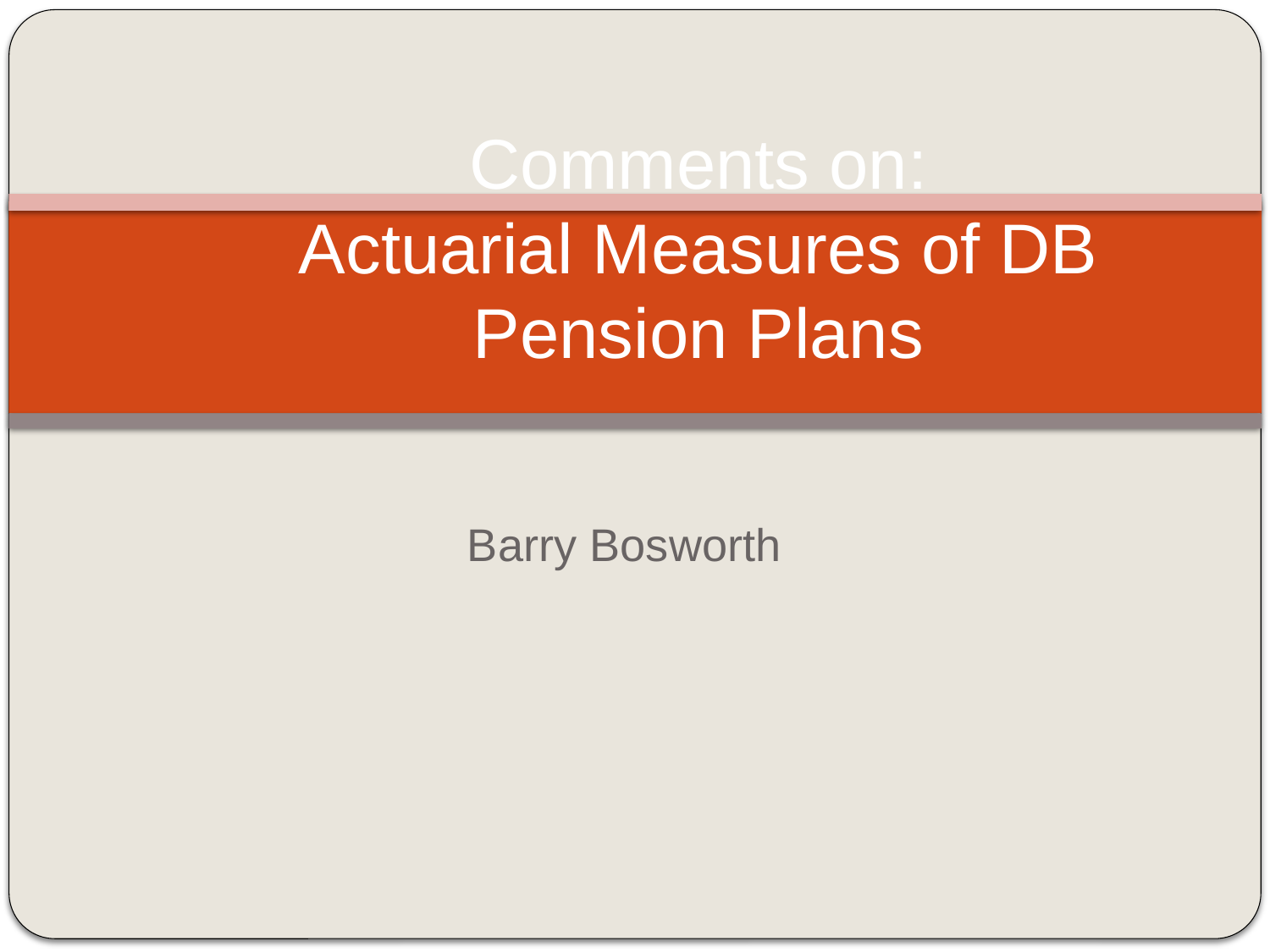

# Comments on: Actuarial Measures of DB Pension Plans

Barry Bosworth